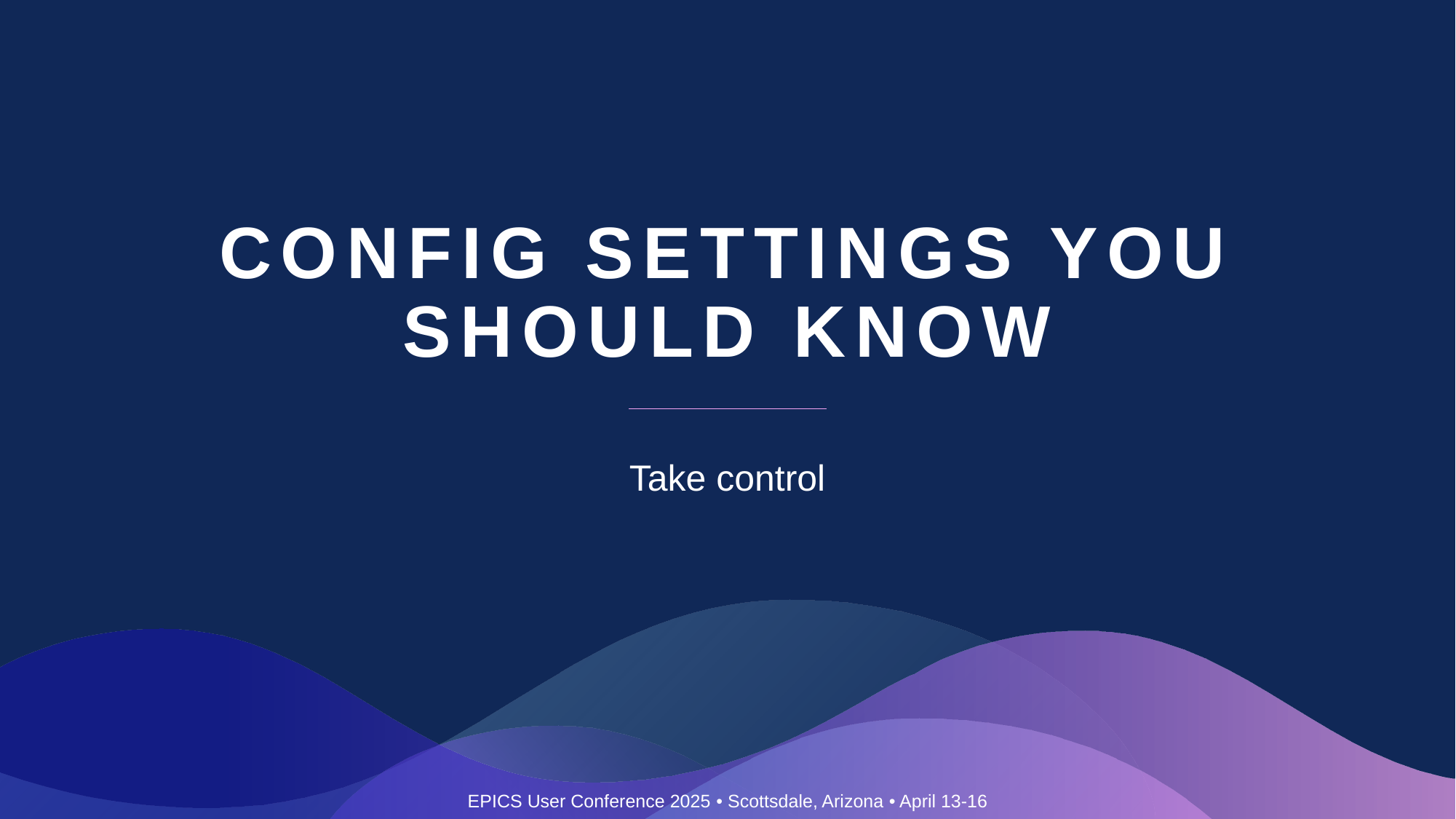

# Config settings you should know
Take control